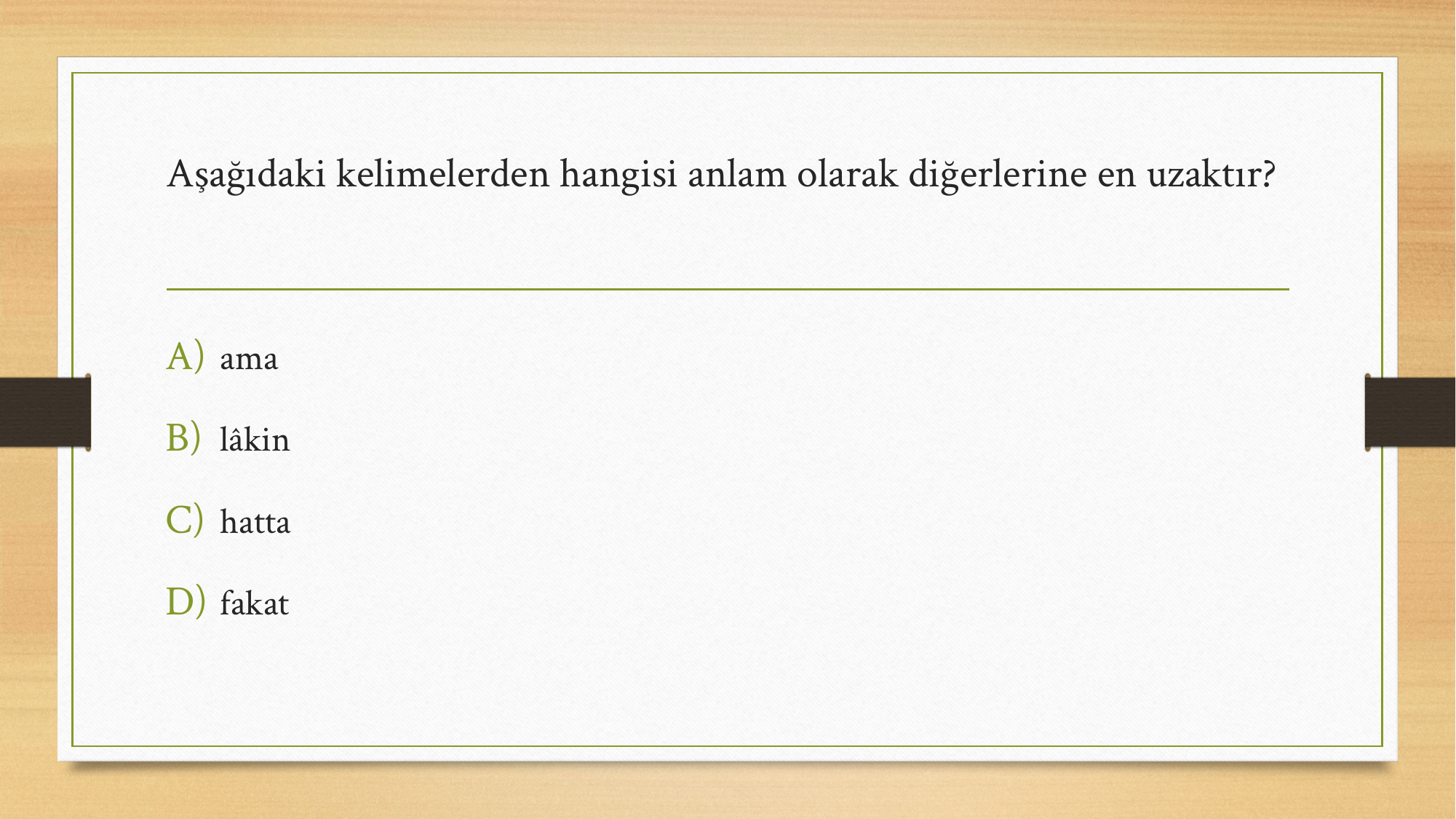

# Aşağıdaki kelimelerden hangisi anlam olarak diğerlerine en uzaktır?
ama
lâkin
hatta
fakat